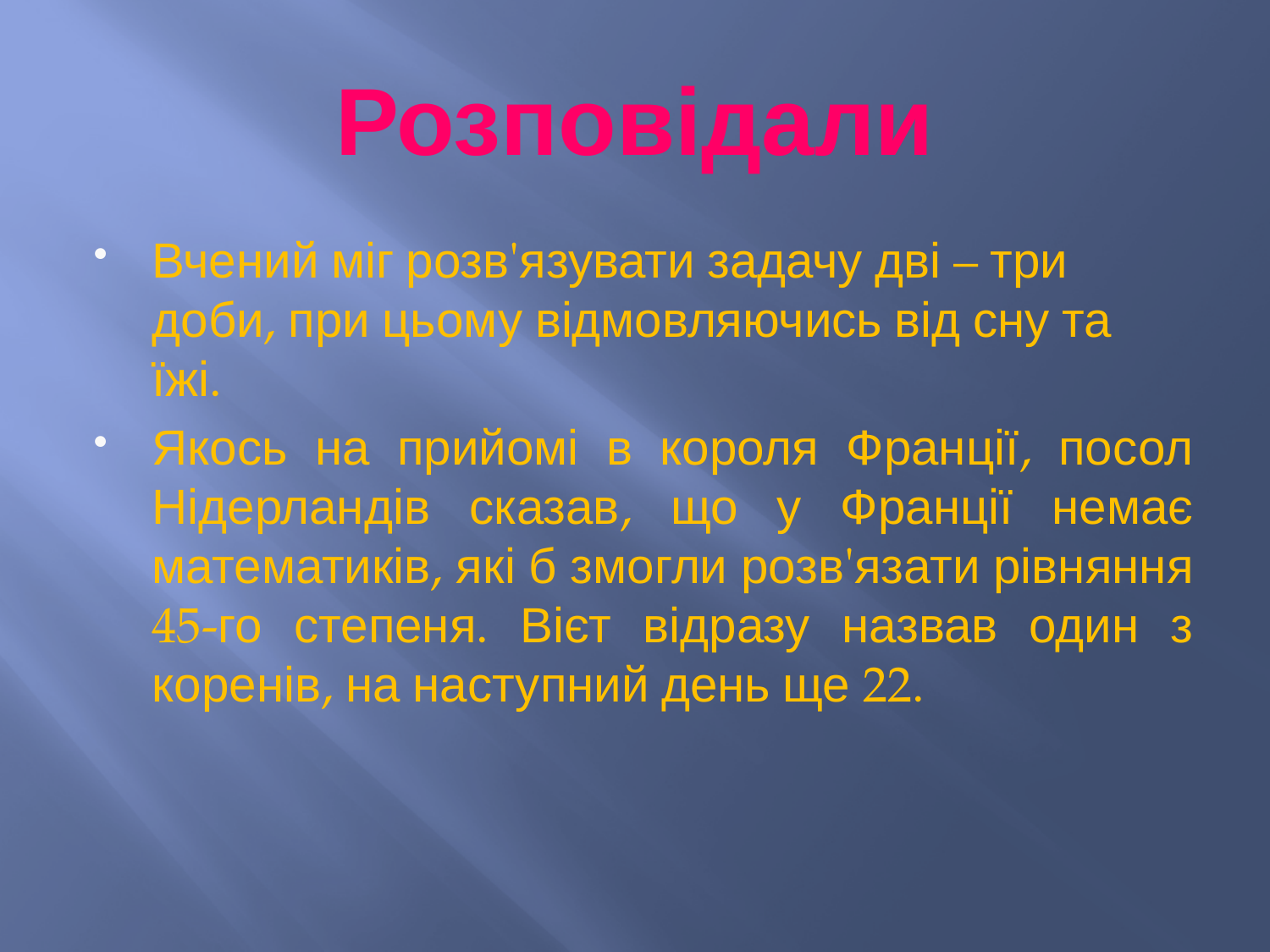

# Розповідали
Вчений міг розв'язувати задачу дві – три доби, при цьому відмовляючись від сну та їжі.
Якось на прийомі в короля Франції, посол Нідерландів сказав, що у Франції немає математиків, які б змогли розв'язати рівняння 45-го степеня. Вієт відразу назвав один з коренів, на наступний день ще 22.